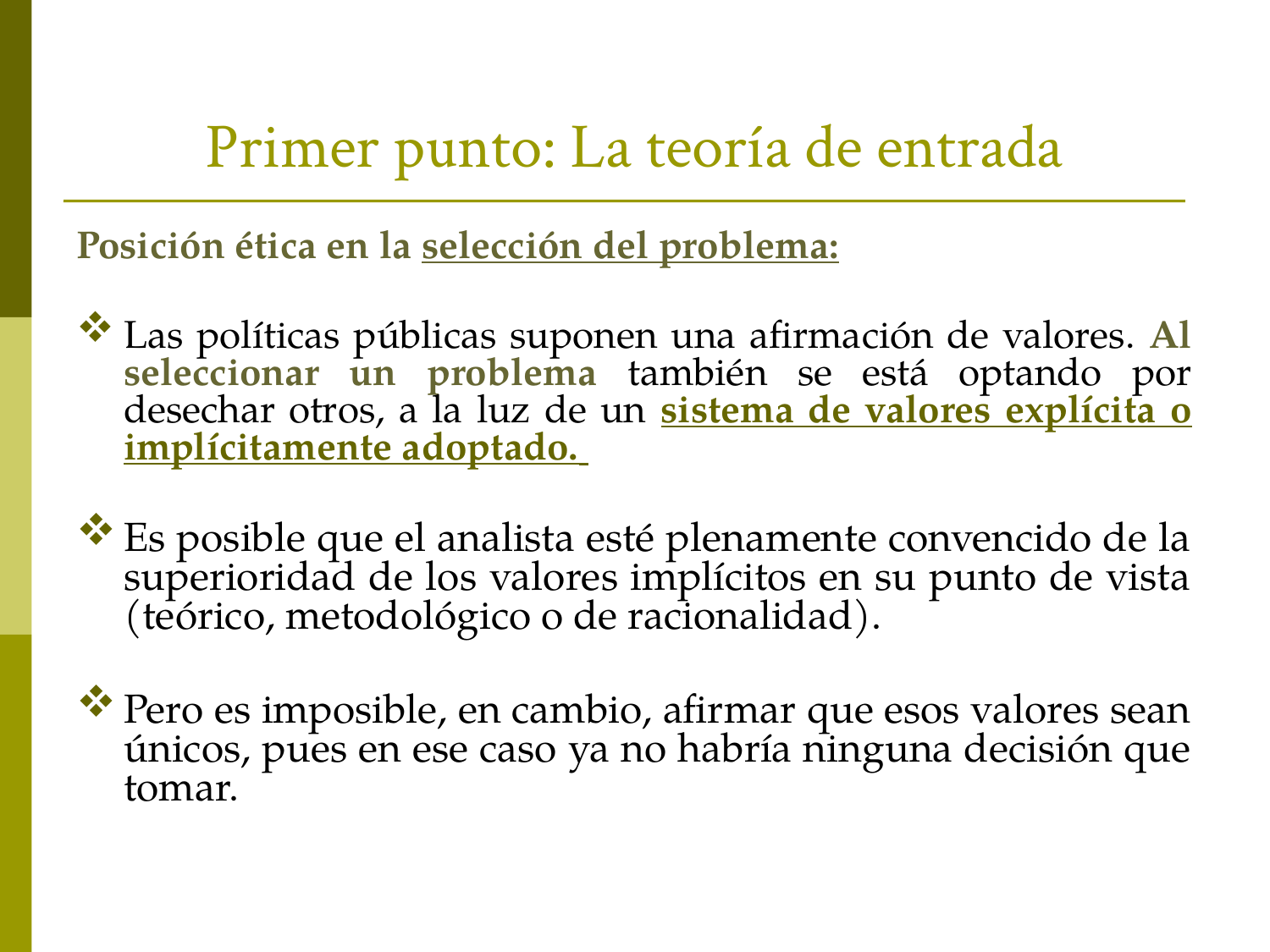

# Primer punto: La teoría de entrada
Posición ética en la selección del problema:

Las políticas públicas suponen una afirmación de valores. Al seleccionar un problema también se está optando por desechar otros, a la luz de un sistema de valores explícita o implícitamente adoptado.

Es posible que el analista esté plenamente convencido de la superioridad de los valores implícitos en su punto de vista (teórico, metodológico o de racionalidad).

Pero es imposible, en cambio, afirmar que esos valores sean únicos, pues en ese caso ya no habría ninguna decisión que tomar.